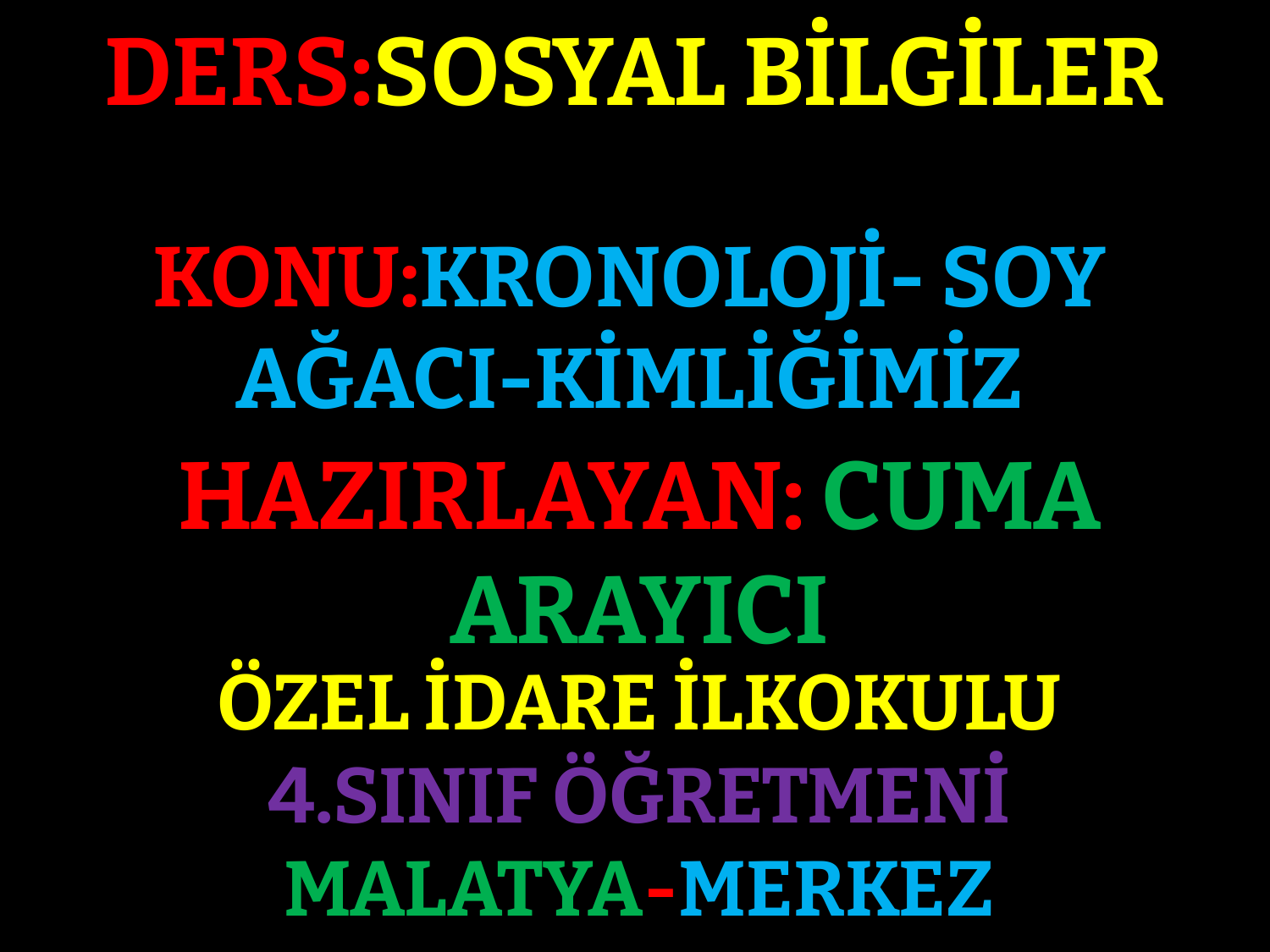

DERS:SOSYAL BİLGİLER
KONU:KRONOLOJİ- SOY AĞACI-KİMLİĞİMİZ
#
HAZIRLAYAN: CUMA ARAYICI
ÖZEL İDARE İLKOKULU
4.SINIF ÖĞRETMENİ
MALATYA-MERKEZ